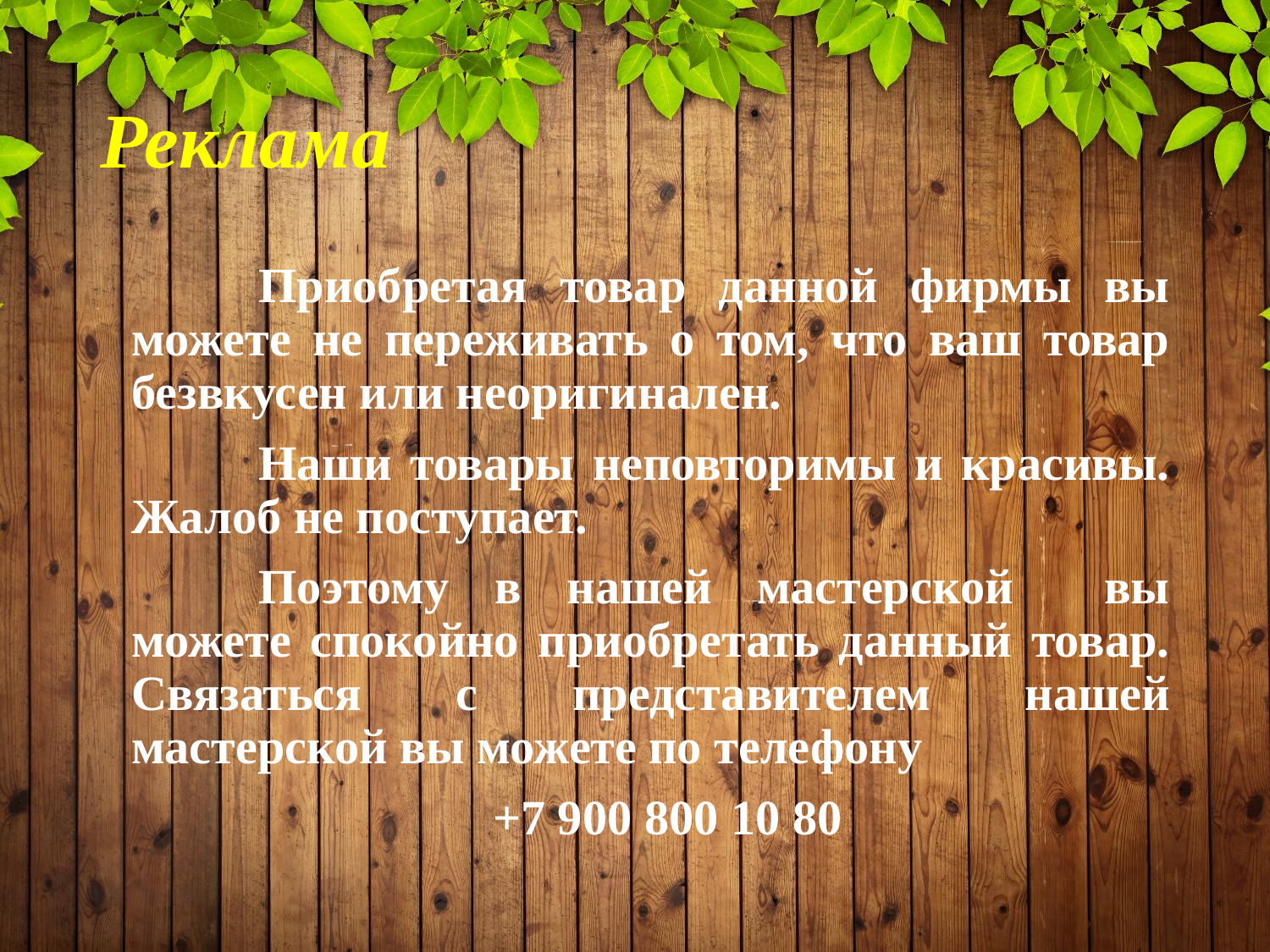

# Реклама
		Приобретая товар данной фирмы вы можете не переживать о том, что ваш товар безвкусен или неоригинален.
		Наши товары неповторимы и красивы. Жалоб не поступает.
		Поэтому в нашей мастерской  вы можете спокойно приобретать данный товар. Связаться с представителем нашей мастерской вы можете по телефону
                                +7 900 800 10 80